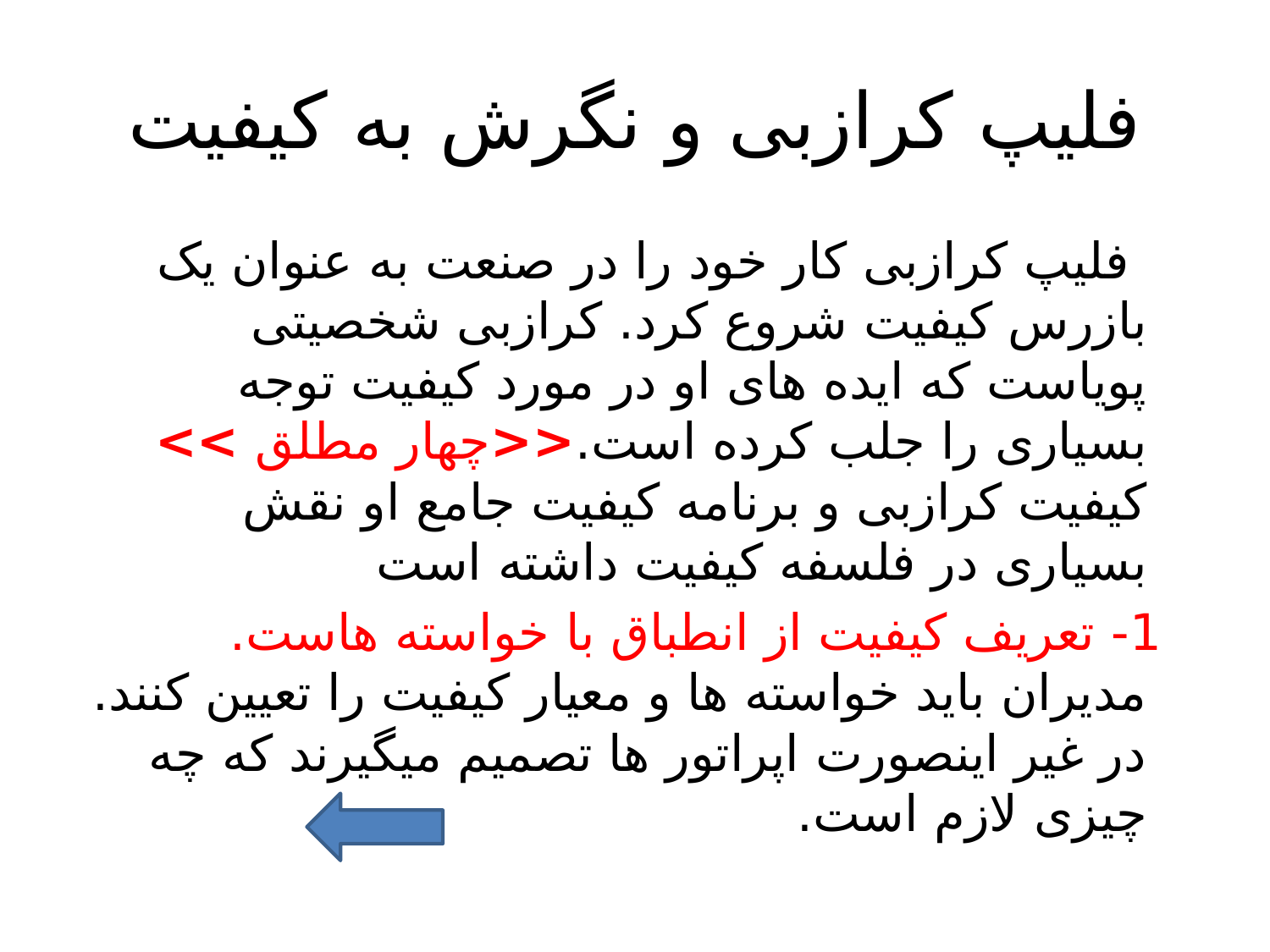

# فلیپ کرازبی و نگرش به کیفیت
    فلیپ کرازبی کار خود را در صنعت به عنوان یک بازرس کیفیت شروع کرد. کرازبی شخصیتی پویاست که ایده های او در مورد کیفیت توجه بسیاری را جلب کرده است.<<چهار مطلق >> کیفیت کرازبی و برنامه کیفیت جامع او نقش بسیاری در فلسفه کیفیت داشته است
  1- تعریف کیفیت از انطباق با خواسته هاست. مدیران باید خواسته ها و معیار کیفیت را تعیین کنند. در غیر اینصورت اپراتور ها تصمیم میگیرند که چه چیزی لازم است.